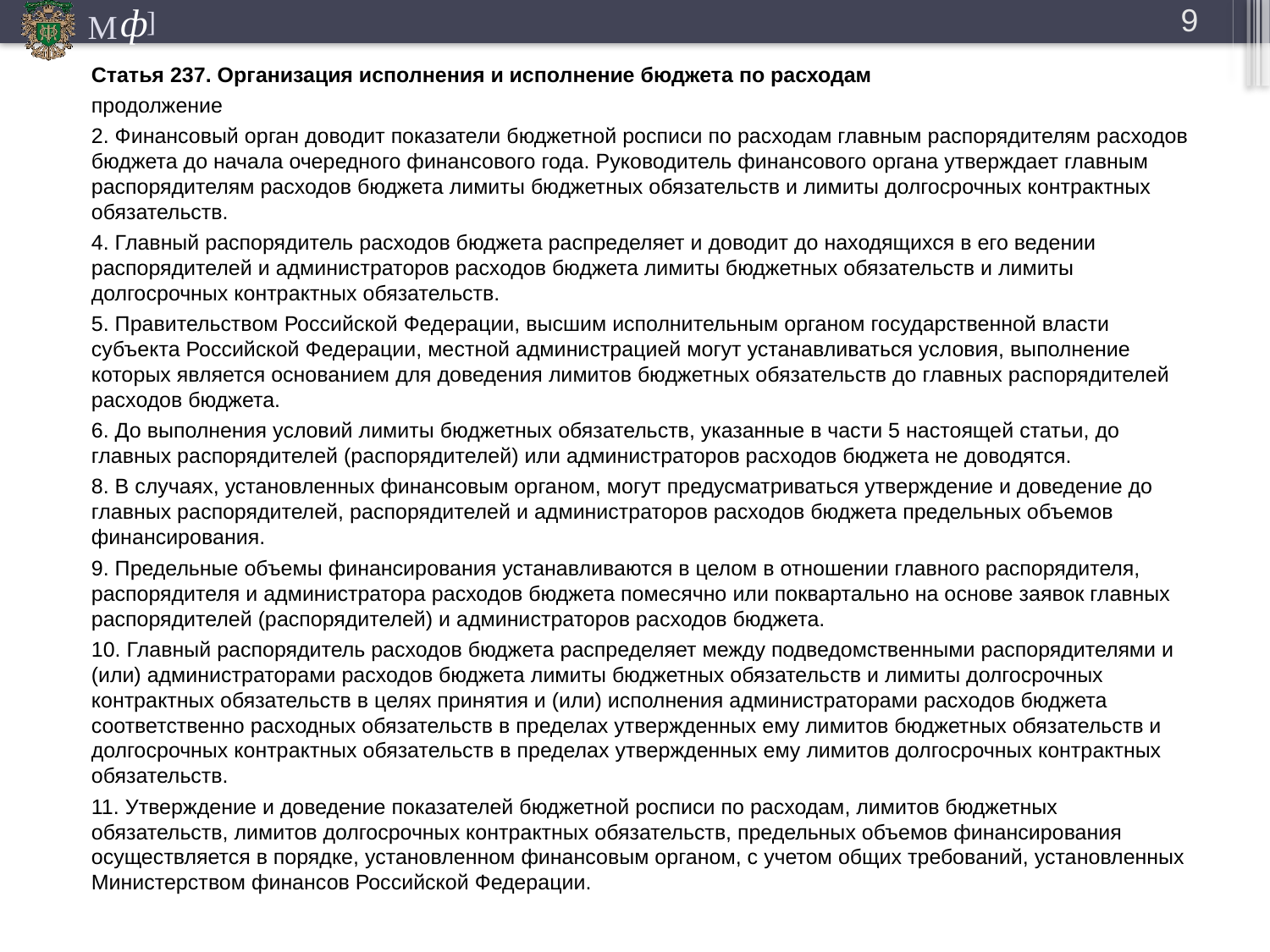

9
Статья 237. Организация исполнения и исполнение бюджета по расходам
продолжение
2. Финансовый орган доводит показатели бюджетной росписи по расходам главным распорядителям расходов бюджета до начала очередного финансового года. Руководитель финансового органа утверждает главным распорядителям расходов бюджета лимиты бюджетных обязательств и лимиты долгосрочных контрактных обязательств.
4. Главный распорядитель расходов бюджета распределяет и доводит до находящихся в его ведении распорядителей и администраторов расходов бюджета лимиты бюджетных обязательств и лимиты долгосрочных контрактных обязательств.
5. Правительством Российской Федерации, высшим исполнительным органом государственной власти субъекта Российской Федерации, местной администрацией могут устанавливаться условия, выполнение которых является основанием для доведения лимитов бюджетных обязательств до главных распорядителей расходов бюджета.
6. До выполнения условий лимиты бюджетных обязательств, указанные в части 5 настоящей статьи, до главных распорядителей (распорядителей) или администраторов расходов бюджета не доводятся.
8. В случаях, установленных финансовым органом, могут предусматриваться утверждение и доведение до главных распорядителей, распорядителей и администраторов расходов бюджета предельных объемов финансирования.
9. Предельные объемы финансирования устанавливаются в целом в отношении главного распорядителя, распорядителя и администратора расходов бюджета помесячно или поквартально на основе заявок главных распорядителей (распорядителей) и администраторов расходов бюджета.
10. Главный распорядитель расходов бюджета распределяет между подведомственными распорядителями и (или) администраторами расходов бюджета лимиты бюджетных обязательств и лимиты долгосрочных контрактных обязательств в целях принятия и (или) исполнения администраторами расходов бюджета соответственно расходных обязательств в пределах утвержденных ему лимитов бюджетных обязательств и долгосрочных контрактных обязательств в пределах утвержденных ему лимитов долгосрочных контрактных обязательств.
11. Утверждение и доведение показателей бюджетной росписи по расходам, лимитов бюджетных обязательств, лимитов долгосрочных контрактных обязательств, предельных объемов финансирования осуществляется в порядке, установленном финансовым органом, с учетом общих требований, установленных Министерством финансов Российской Федерации.